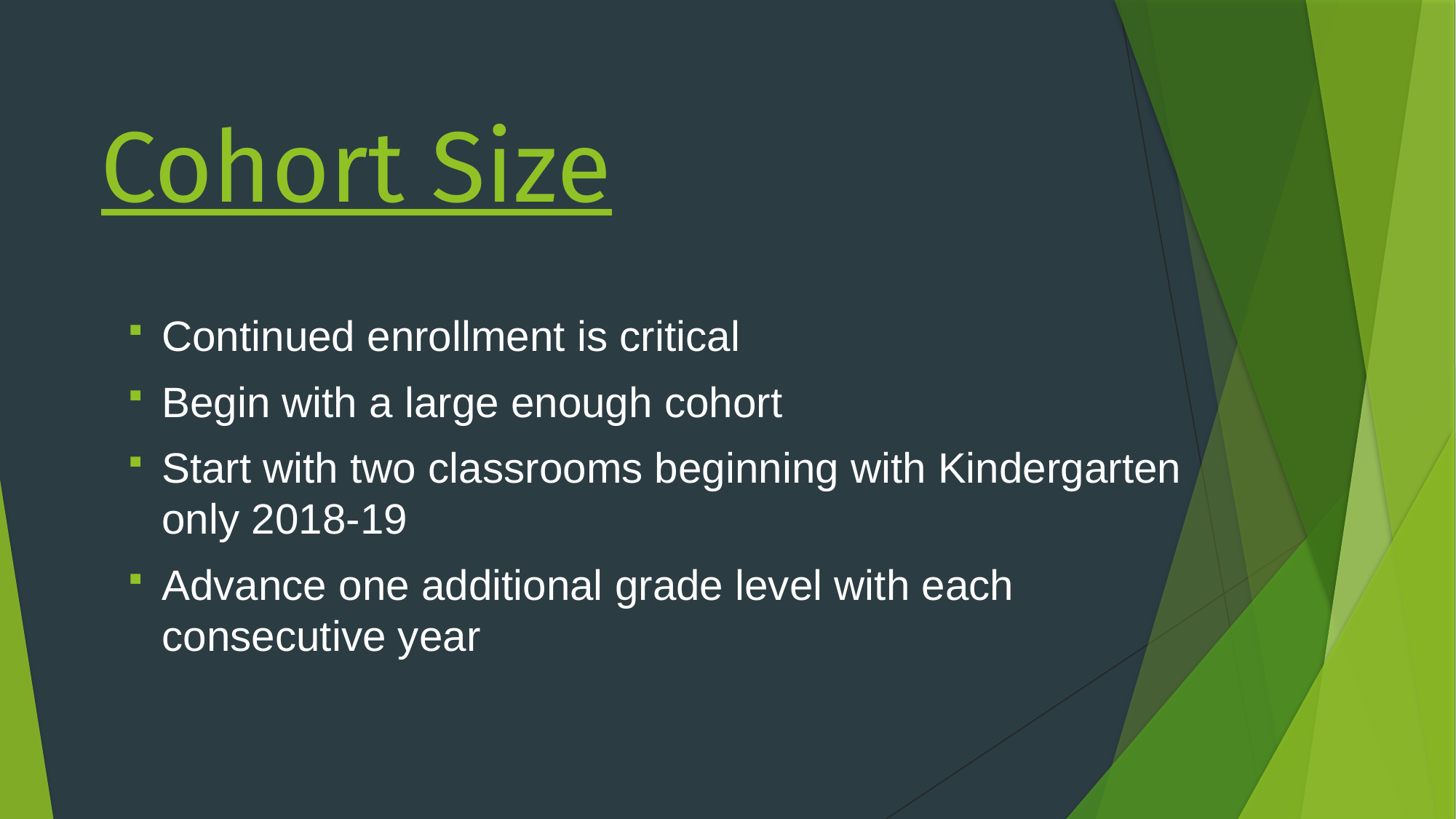

# Cohort Size
Continued enrollment is critical
Begin with a large enough cohort
Start with two classrooms beginning with Kindergarten only 2018-19
Advance one additional grade level with each consecutive year